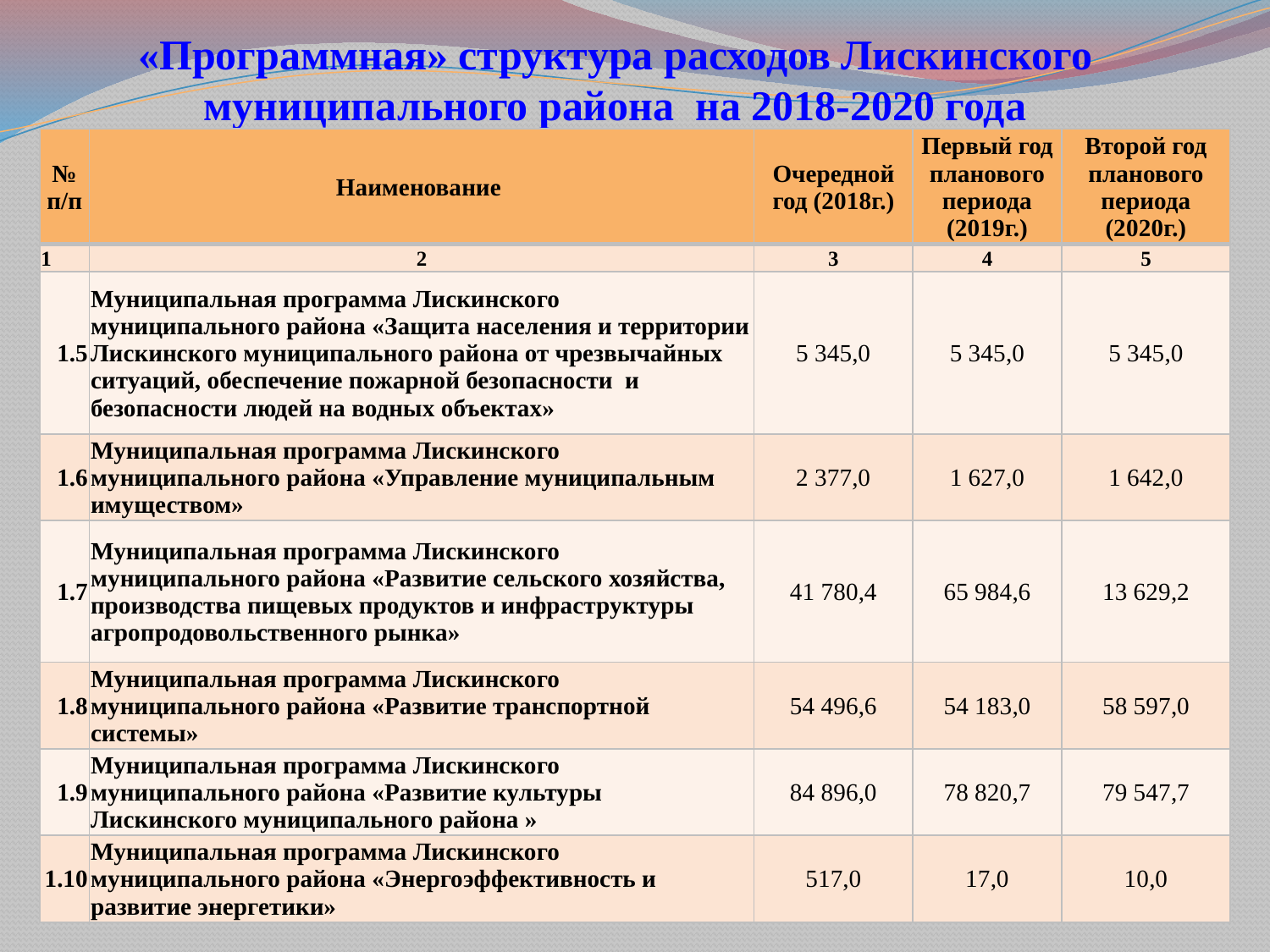

# «Программная» структура расходов Лискинского муниципального района  на 2018-2020 года
| № п/п | Наименование | Очередной год (2018г.) | Первый год планового периода (2019г.) | Второй год планового периода (2020г.) |
| --- | --- | --- | --- | --- |
| 1 | 2 | 3 | 4 | 5 |
| 1.5 | Муниципальная программа Лискинского муниципального района «Защита населения и территории Лискинского муниципального района от чрезвычайных ситуаций, обеспечение пожарной безопасности и безопасности людей на водных объектах» | 5 345,0 | 5 345,0 | 5 345,0 |
| 1.6 | Муниципальная программа Лискинского муниципального района «Управление муниципальным имуществом» | 2 377,0 | 1 627,0 | 1 642,0 |
| 1.7 | Муниципальная программа Лискинского муниципального района «Развитие сельского хозяйства, производства пищевых продуктов и инфраструктуры агропродовольственного рынка» | 41 780,4 | 65 984,6 | 13 629,2 |
| 1.8 | Муниципальная программа Лискинского муниципального района «Развитие транспортной системы» | 54 496,6 | 54 183,0 | 58 597,0 |
| 1.9 | Муниципальная программа Лискинского муниципального района «Развитие культуры Лискинского муниципального района » | 84 896,0 | 78 820,7 | 79 547,7 |
| 1.10 | Муниципальная программа Лискинского муниципального района «Энергоэффективность и развитие энергетики» | 517,0 | 17,0 | 10,0 |